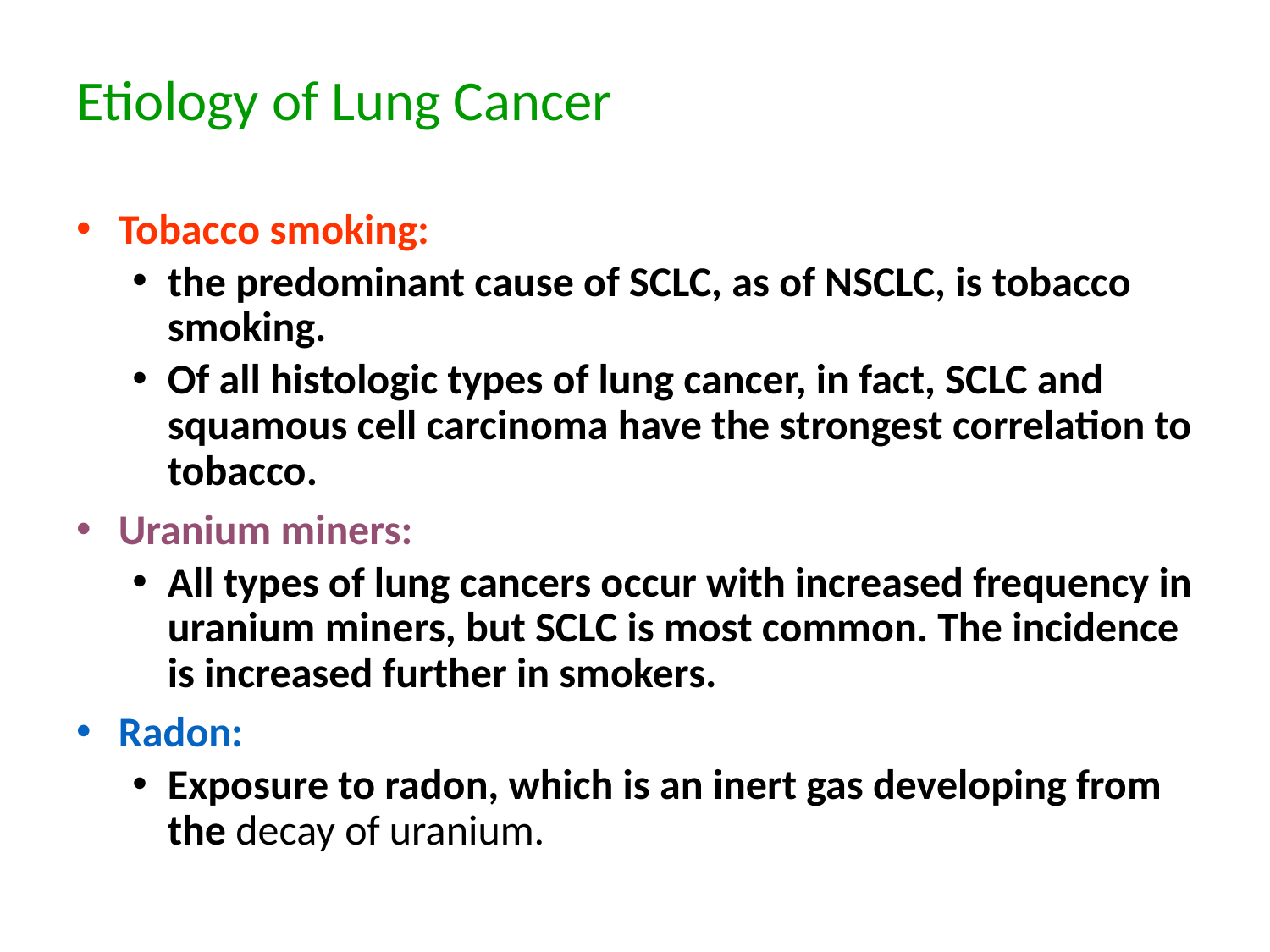

# Etiology of Lung Cancer
Tobacco smoking:
the predominant cause of SCLC, as of NSCLC, is tobacco smoking.
Of all histologic types of lung cancer, in fact, SCLC and squamous cell carcinoma have the strongest correlation to tobacco.
Uranium miners:
All types of lung cancers occur with increased frequency in uranium miners, but SCLC is most common. The incidence is increased further in smokers.
Radon:
Exposure to radon, which is an inert gas developing from the decay of uranium.